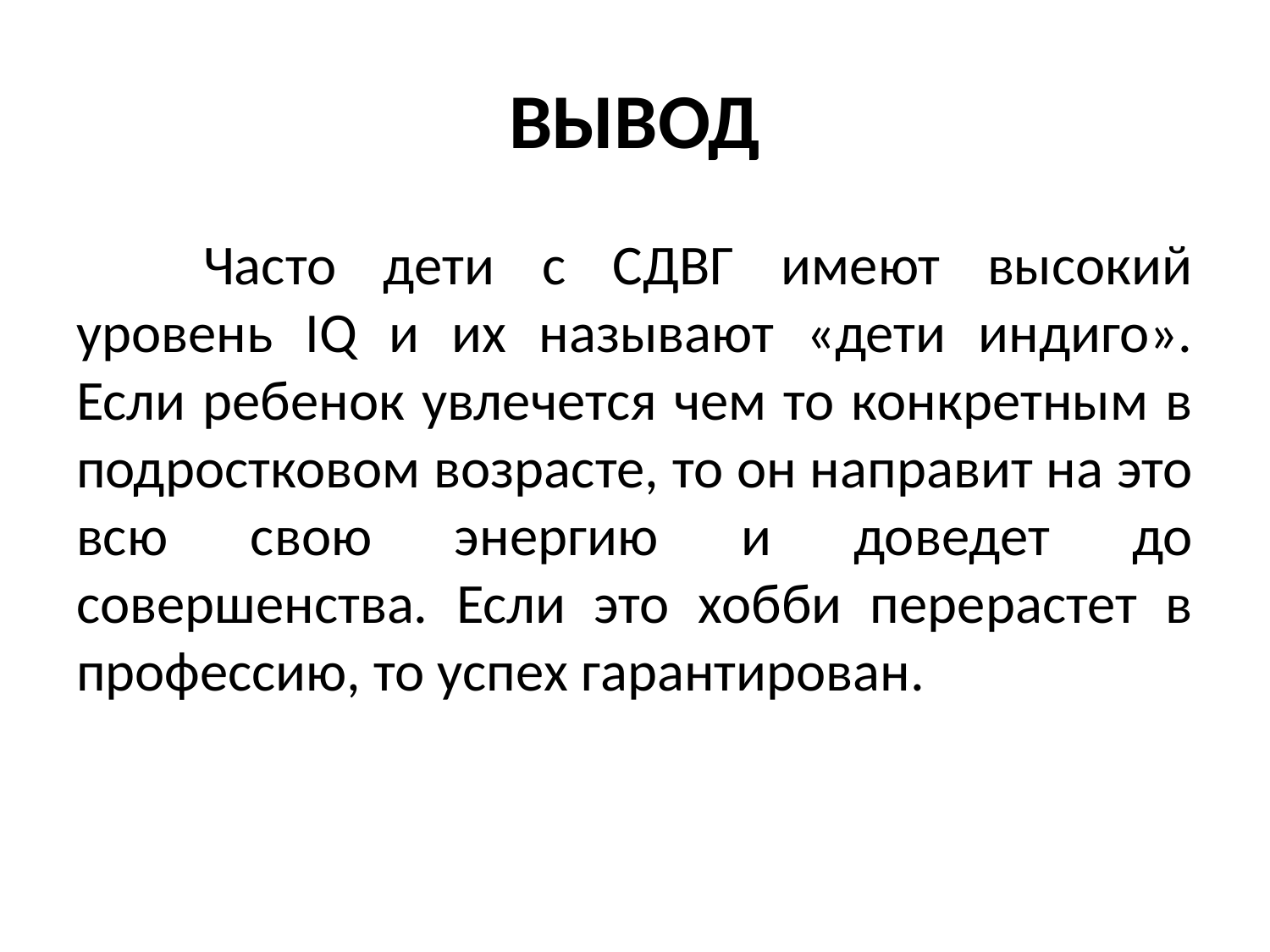

# ВЫВОД
	Часто дети с СДВГ имеют высокий уровень IQ и их называют «дети индиго». Если ребенок увлечется чем то конкретным в подростковом возрасте, то он направит на это всю свою энергию и доведет до совершенства. Если это хобби перерастет в профессию, то успех гарантирован.